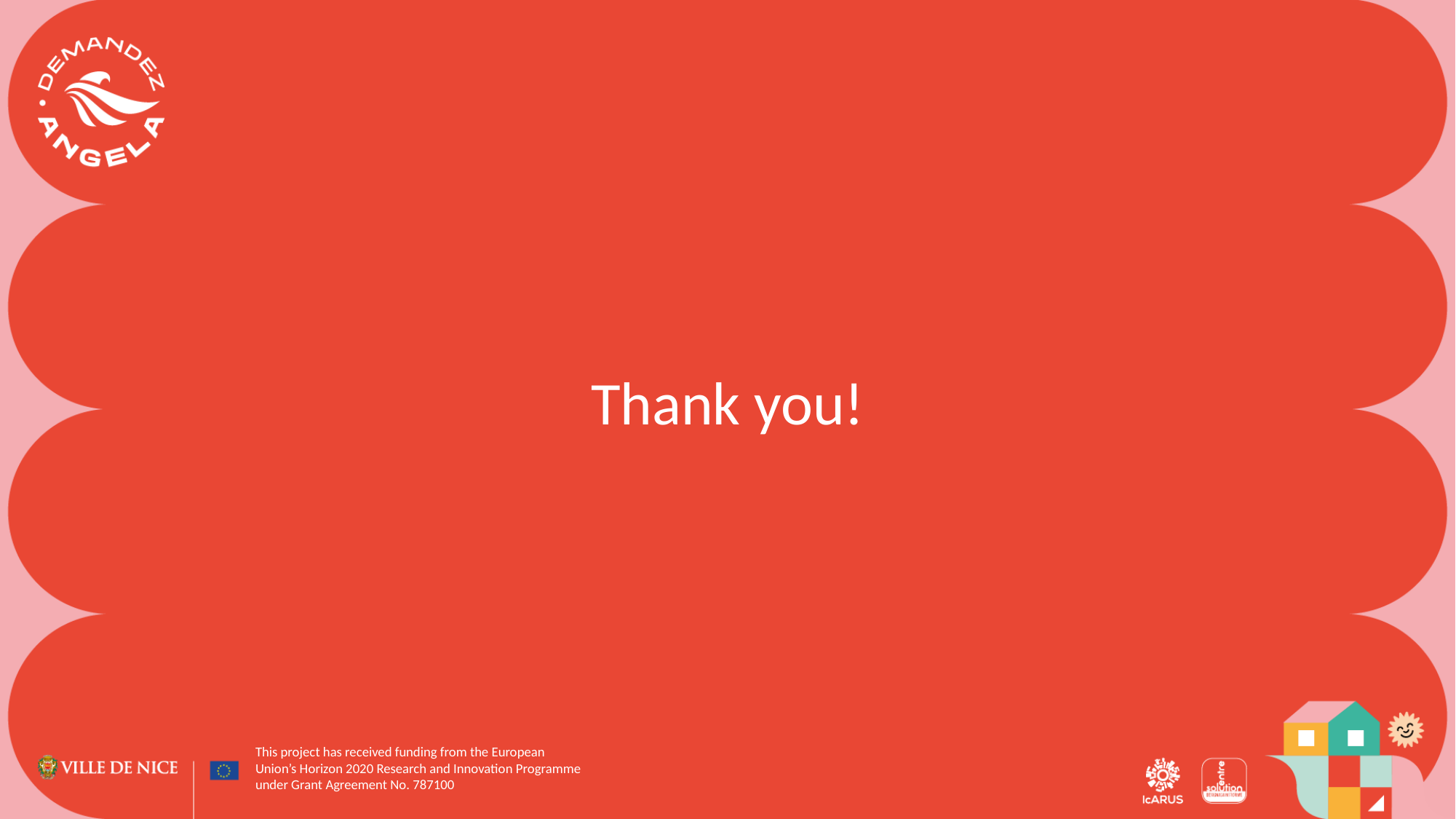

Thank you!
This project has received funding from the European Union’s Horizon 2020 Research and Innovation Programme under Grant Agreement No. 787100